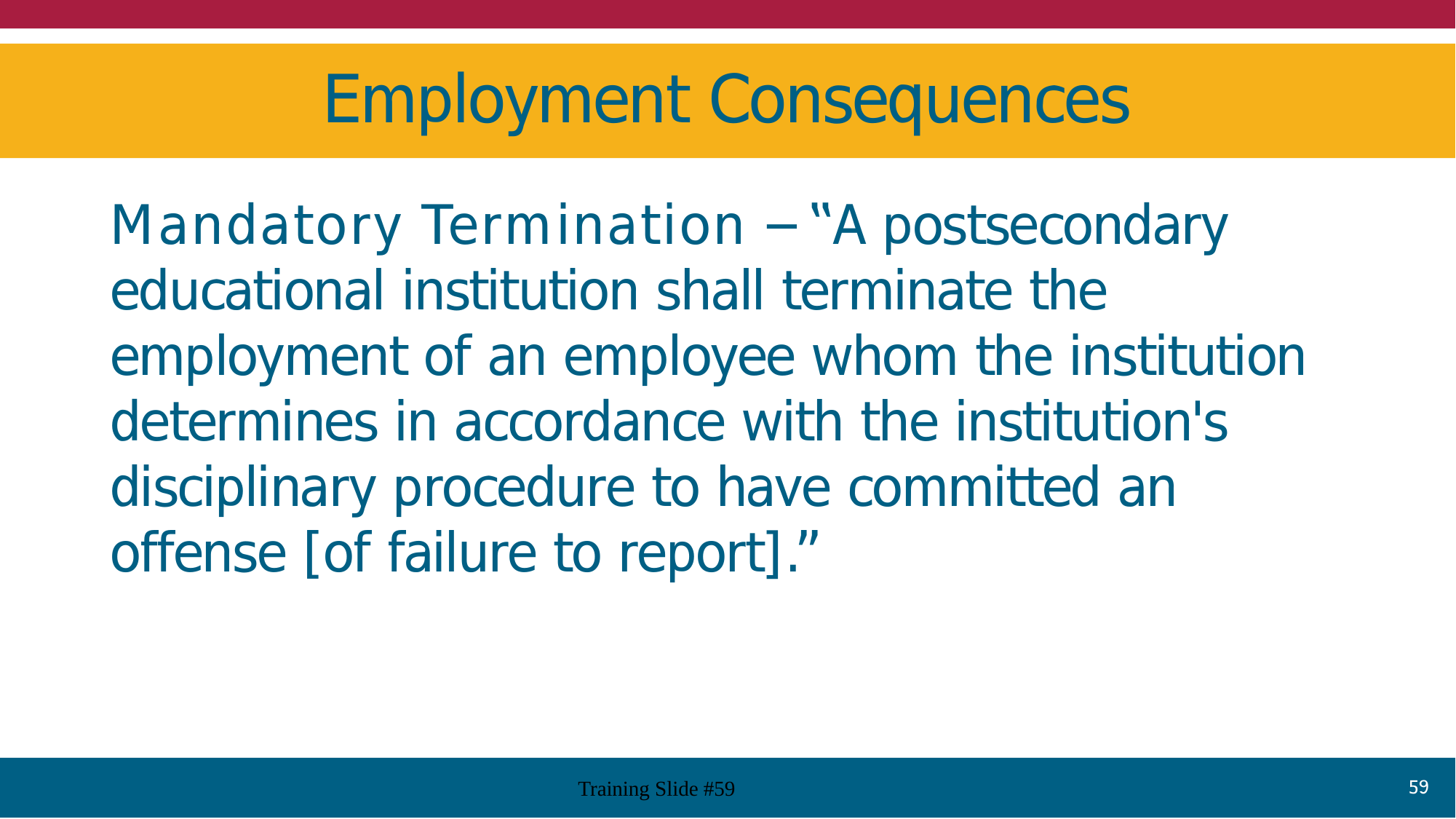

# Employment Consequences
Mandatory Termination – “A postsecondary educational institution shall terminate the employment of an employee whom the institution determines in accordance with the institution's disciplinary procedure to have committed an offense [of failure to report].”
59
Training Slide #59